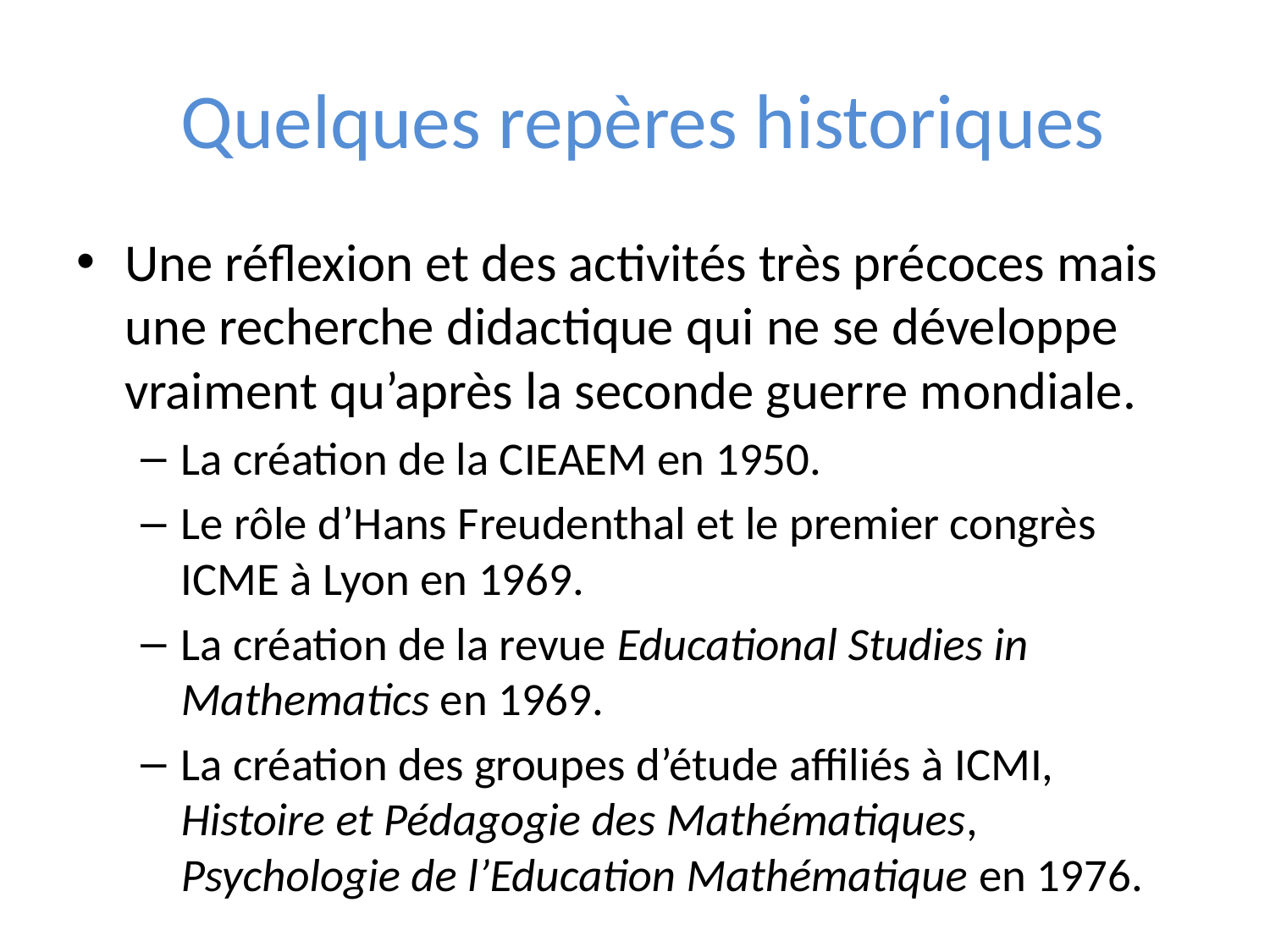

# Quelques repères historiques
Une réflexion et des activités très précoces mais une recherche didactique qui ne se développe vraiment qu’après la seconde guerre mondiale.
La création de la CIEAEM en 1950.
Le rôle d’Hans Freudenthal et le premier congrès ICME à Lyon en 1969.
La création de la revue Educational Studies in Mathematics en 1969.
La création des groupes d’étude affiliés à ICMI, Histoire et Pédagogie des Mathématiques, Psychologie de l’Education Mathématique en 1976.